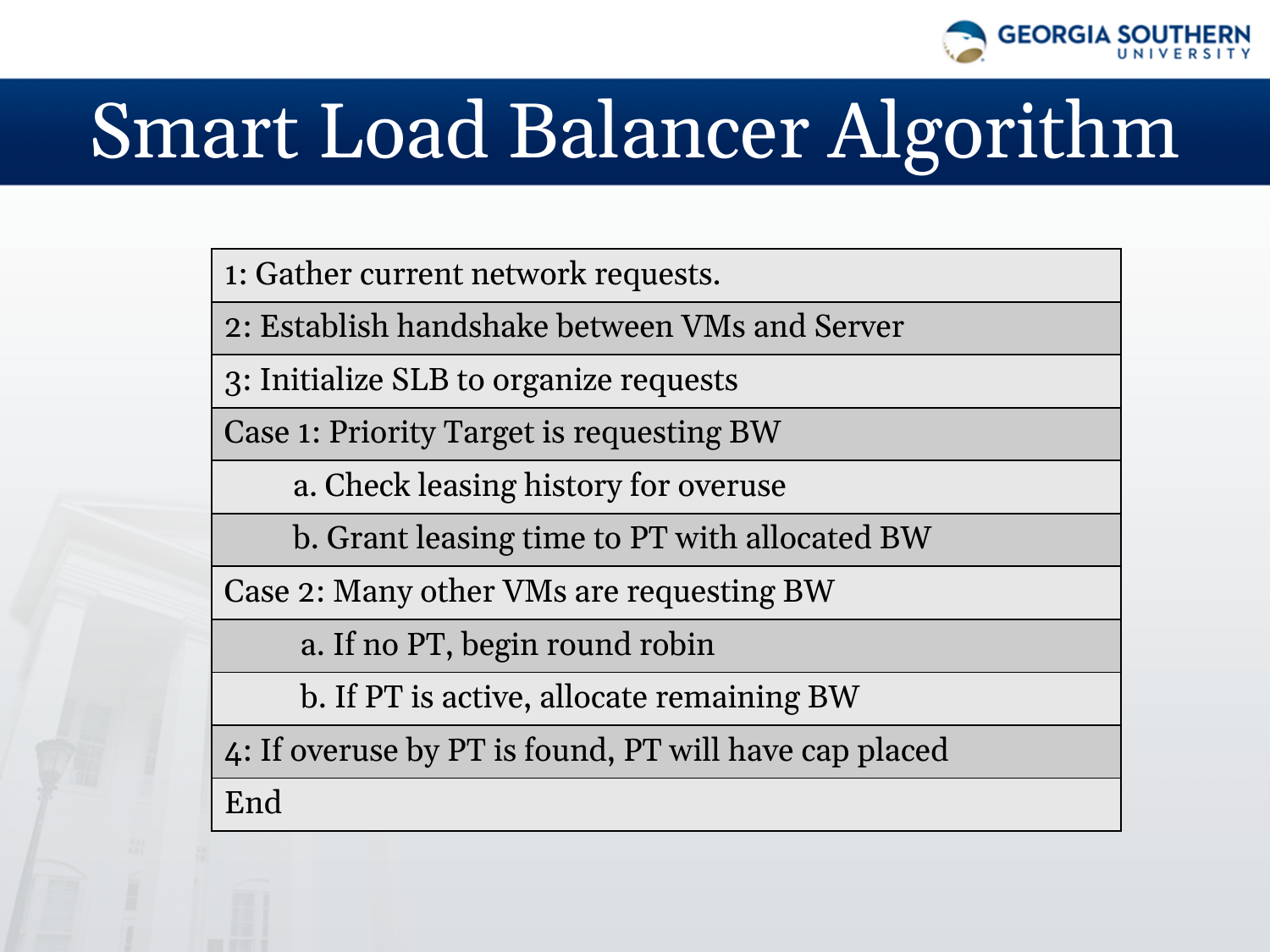

# Smart Load Balancer Algorithm
| 1: Gather current network requests. |
| --- |
| 2: Establish handshake between VMs and Server |
| 3: Initialize SLB to organize requests |
| Case 1: Priority Target is requesting BW |
| a. Check leasing history for overuse |
| b. Grant leasing time to PT with allocated BW |
| Case 2: Many other VMs are requesting BW |
| a. If no PT, begin round robin |
| b. If PT is active, allocate remaining BW |
| 4: If overuse by PT is found, PT will have cap placed |
| End |